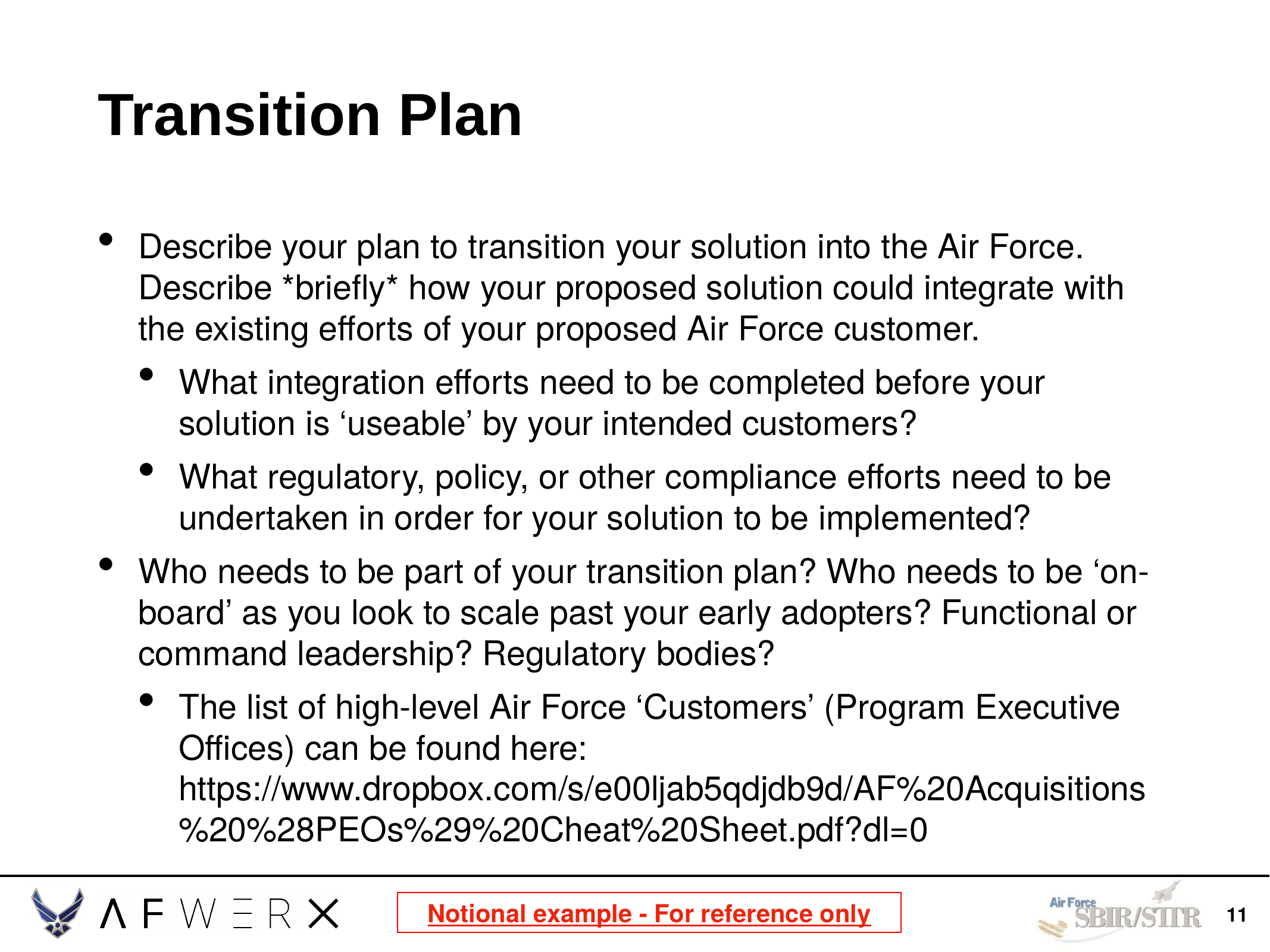

# Transition Plan
Describe your plan to transition your solution into the Air Force. Describe *briefly* how your proposed solution could integrate with the existing efforts of your proposed Air Force customer.
What integration efforts need to be completed before your solution is ‘useable’ by your intended customers?
What regulatory, policy, or other compliance efforts need to be undertaken in order for your solution to be implemented?
Who needs to be part of your transition plan? Who needs to be ‘on-board’ as you look to scale past your early adopters? Functional or command leadership? Regulatory bodies?
The list of high-level Air Force ‘Customers’ (Program Executive Offices) can be found here: https://www.dropbox.com/s/e00ljab5qdjdb9d/AF%20Acquisitions%20%28PEOs%29%20Cheat%20Sheet.pdf?dl=0